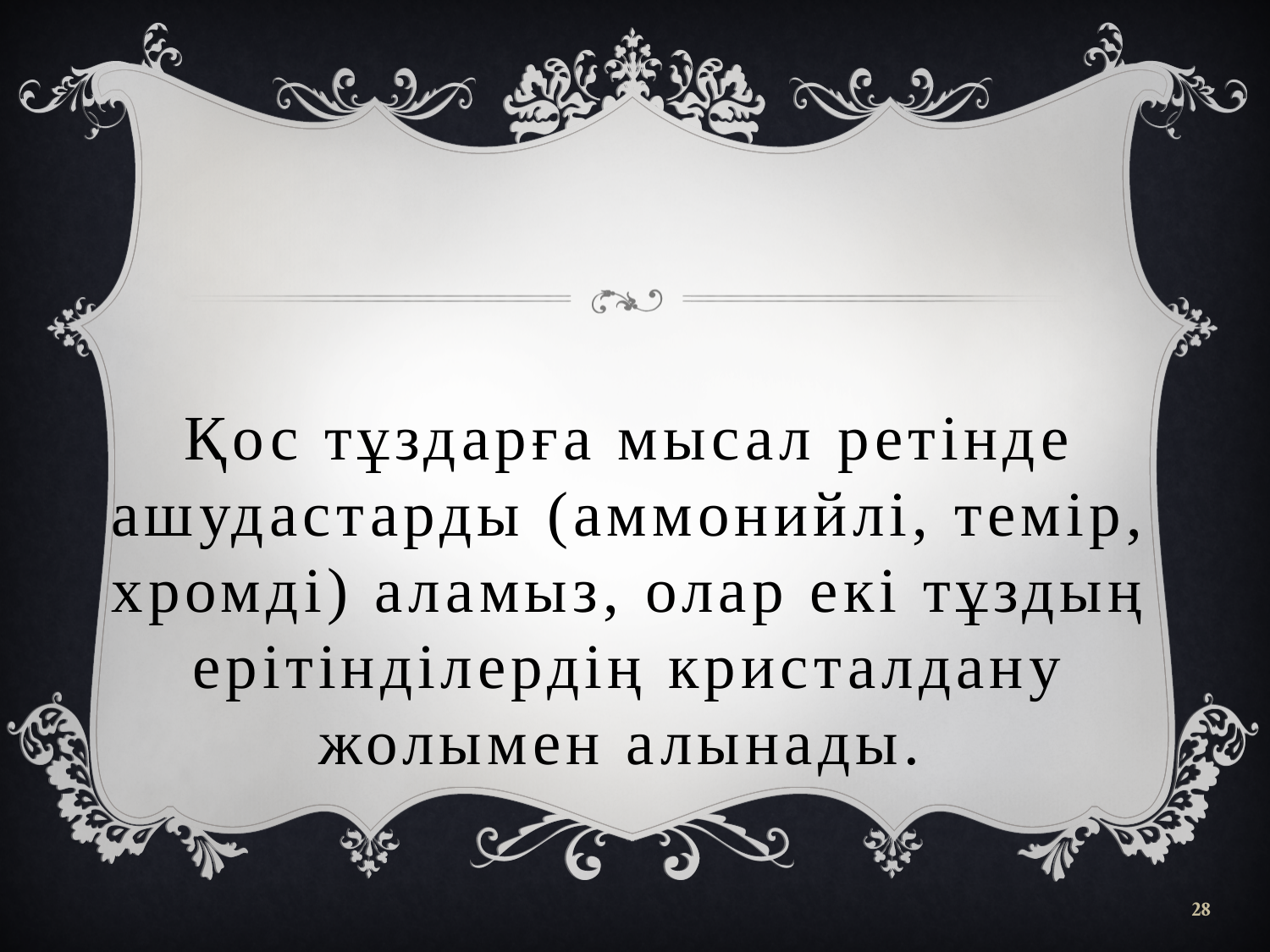

Қос тұздарға мысал ретінде ашудастарды (аммонийлі, темір, хромді) аламыз, олар екі тұздың ерітінділердің кристалдану жолымен алынады.

28